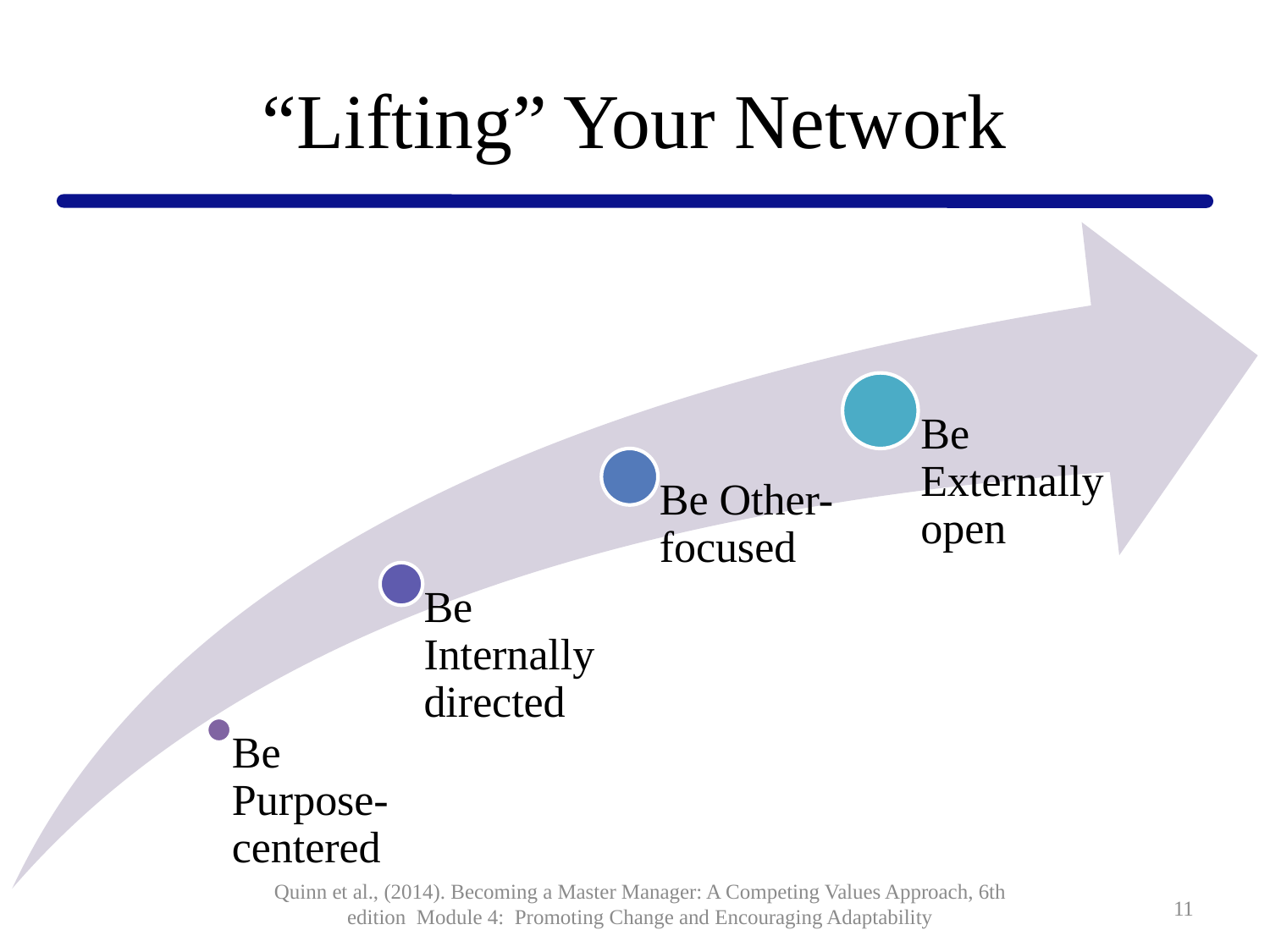

# “Lifting” Your Network
Be Purpose-centered
Be Internally directed
Be Other-focused
Be Externally open
Quinn et al., (2014). Becoming a Master Manager: A Competing Values Approach, 6th edition  Module 4:  Promoting Change and Encouraging Adaptability
11